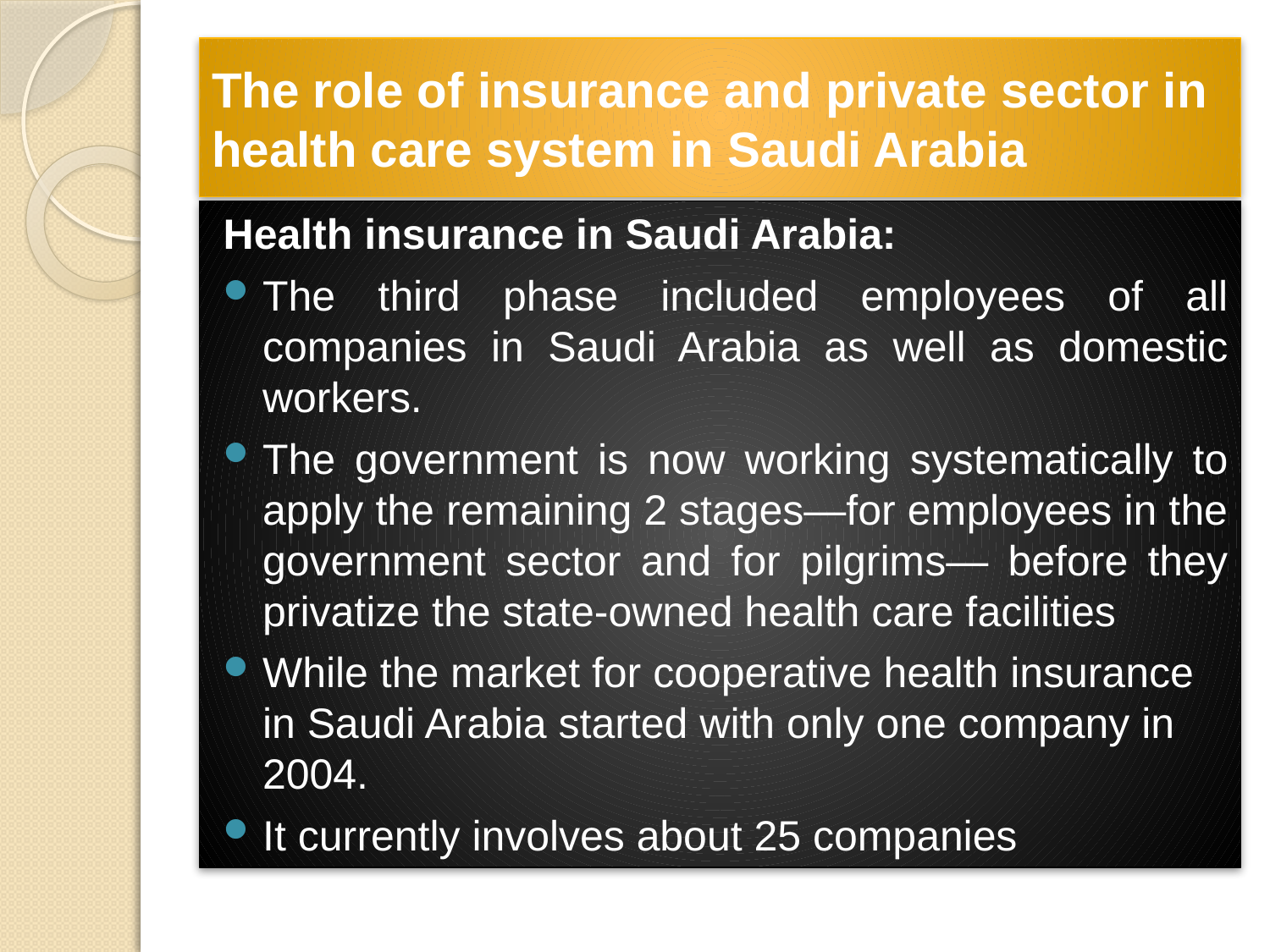

# The role of insurance and private sector in health care system in Saudi Arabia
Health insurance in Saudi Arabia:
The third phase included employees of all companies in Saudi Arabia as well as domestic workers.
The government is now working systematically to apply the remaining 2 stages—for employees in the government sector and for pilgrims— before they privatize the state-owned health care facilities
While the market for cooperative health insurance in Saudi Arabia started with only one company in 2004.
It currently involves about 25 companies